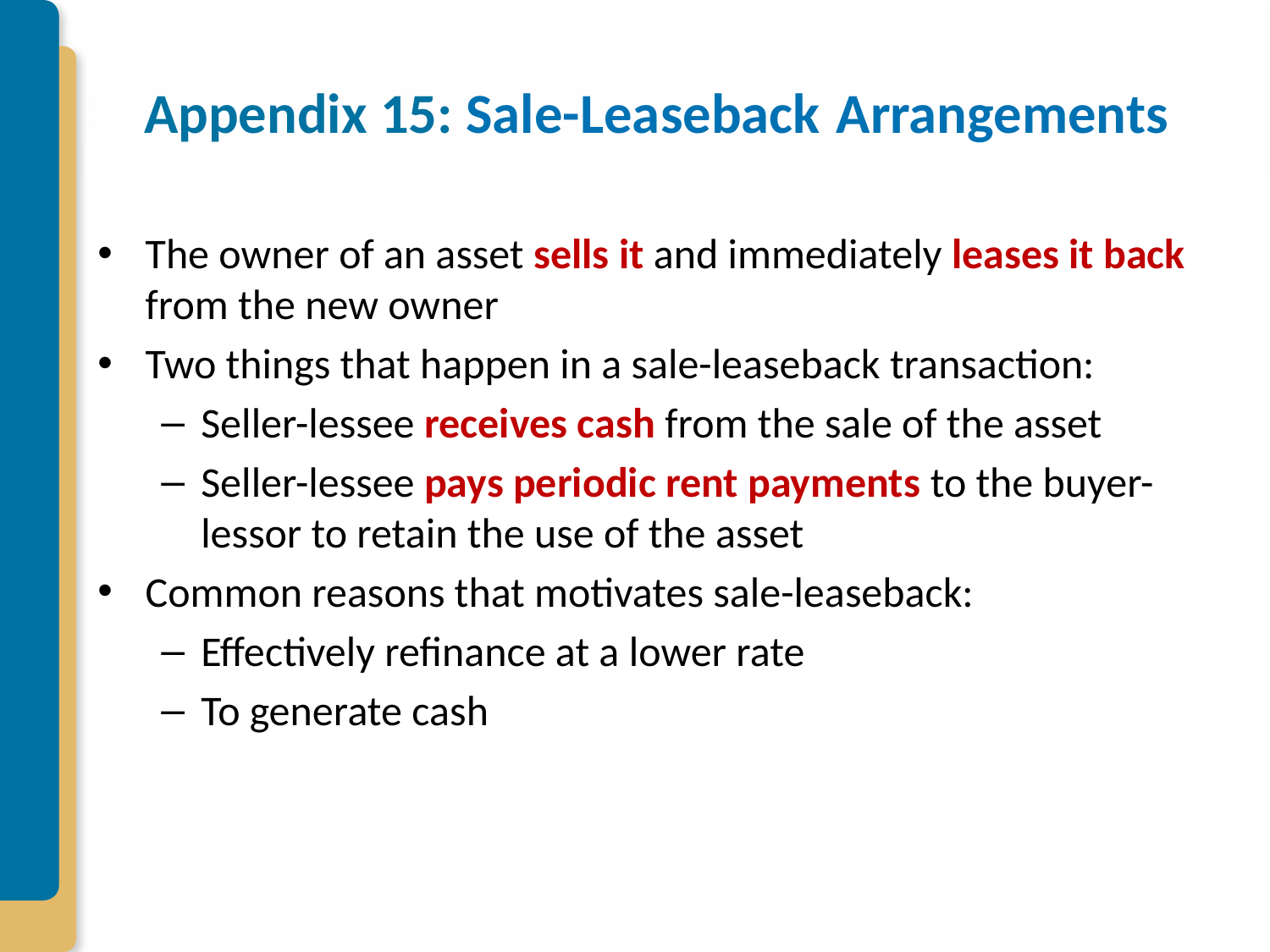

# Appendix 15: Sale-Leaseback Arrangements
The owner of an asset sells it and immediately leases it back from the new owner
Two things that happen in a sale-leaseback transaction:
Seller-lessee receives cash from the sale of the asset
Seller-lessee pays periodic rent payments to the buyer-lessor to retain the use of the asset
Common reasons that motivates sale-leaseback:
Effectively refinance at a lower rate
To generate cash